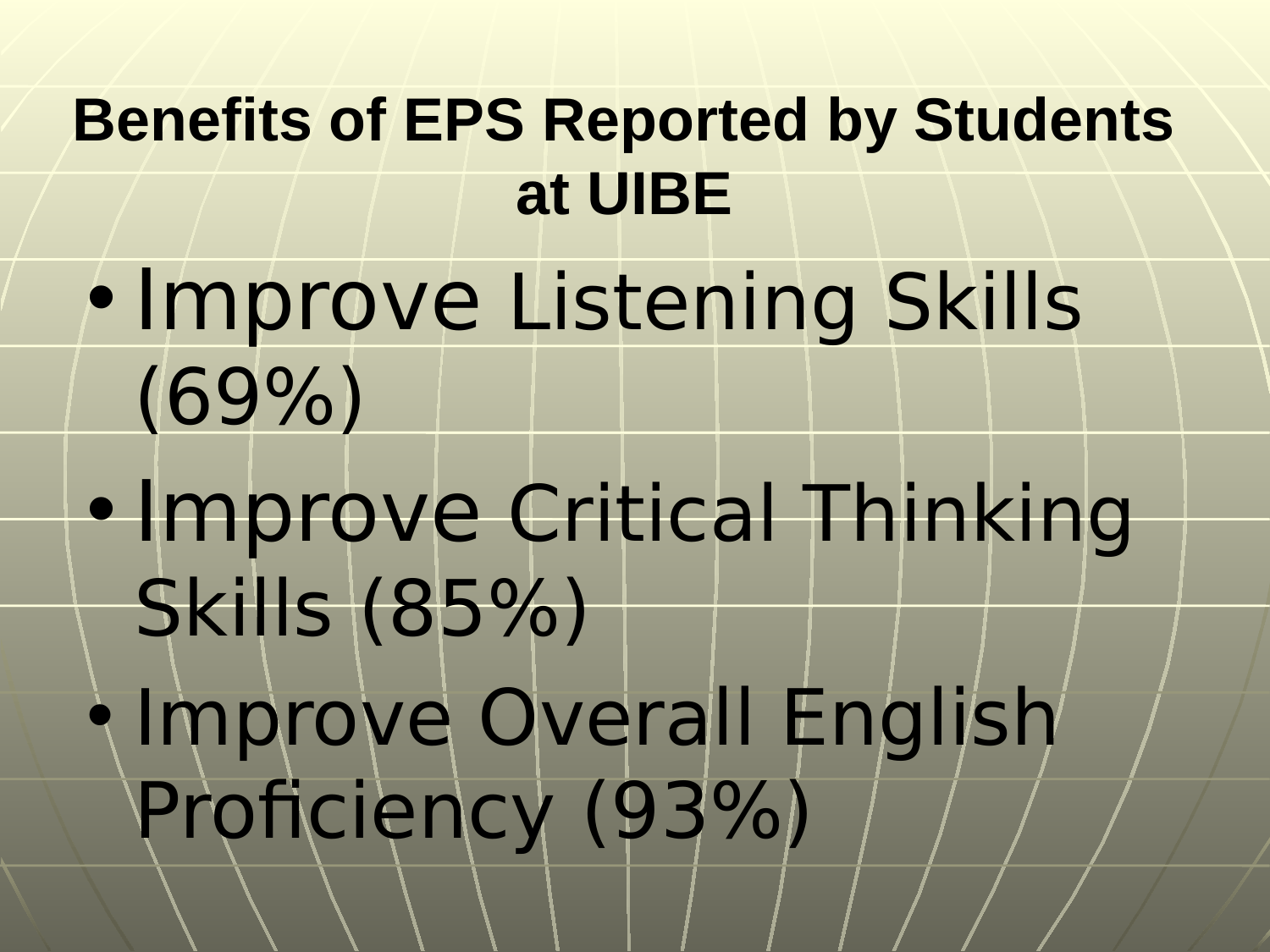

Benefits of EPS Reported by Students at UIBE
Improve Listening Skills (69%)
Improve Critical Thinking Skills (85%)
Improve Overall English Proficiency (93%)